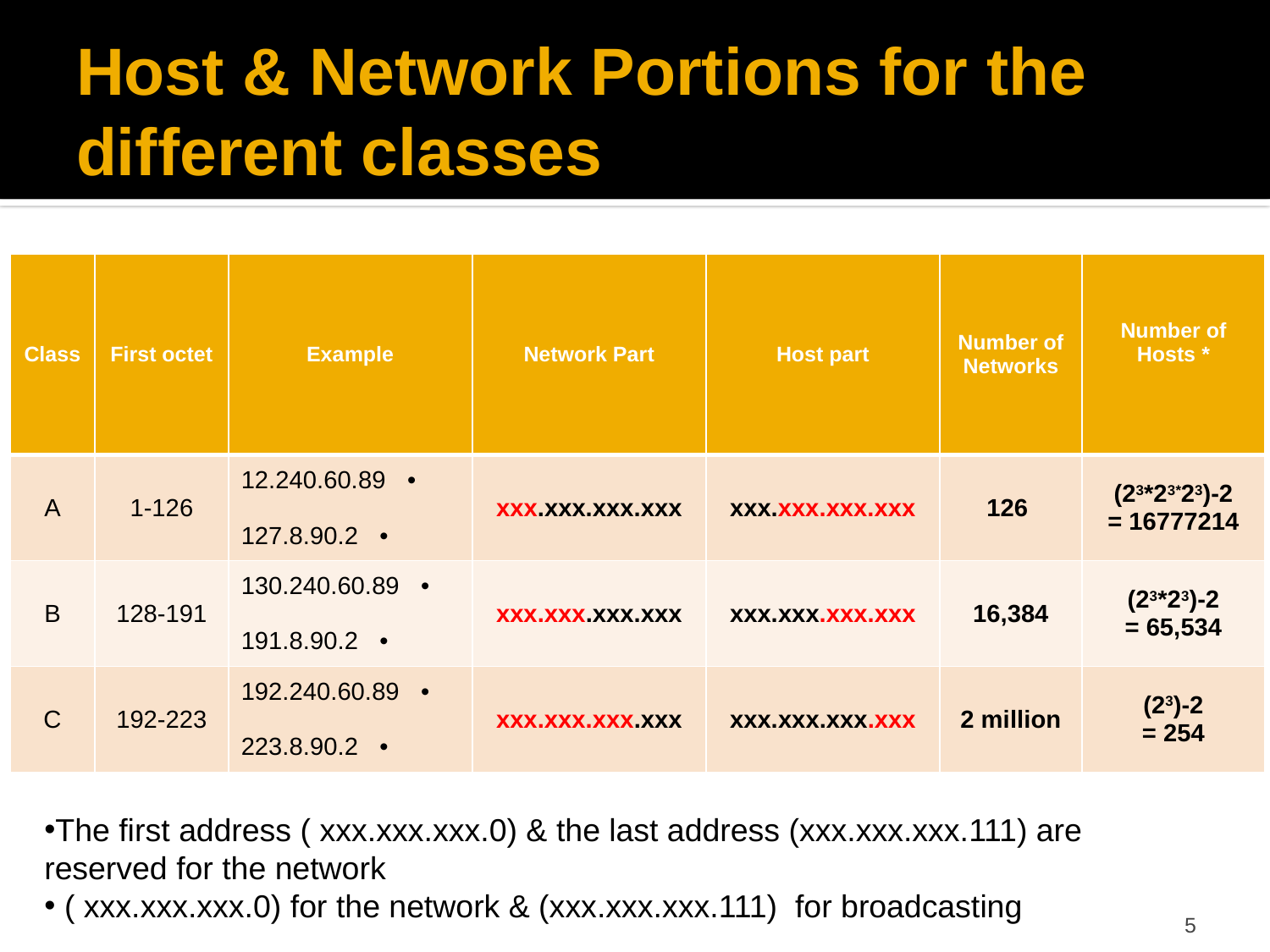

# Host & Network Portions for the different classes
| Class | First octet | Example | Network Part | Host part | Number of Networks | Number of Hosts \* |
| --- | --- | --- | --- | --- | --- | --- |
| A | 1-126 | 12.240.60.89 127.8.90.2 | xxx.xxx.xxx.xxx | xxx.xxx.xxx.xxx | 126 | (23\*23\*23)-2 = 16777214 |
| B | 128-191 | 130.240.60.89 191.8.90.2 | xxx.xxx.xxx.xxx | xxx.xxx.xxx.xxx | 16,384 | (23\*23)-2 = 65,534 |
| C | 192-223 | 192.240.60.89 223.8.90.2 | xxx.xxx.xxx.xxx | xxx.xxx.xxx.xxx | 2 million | (23)-2 = 254 |
The first address ( xxx.xxx.xxx.0) & the last address (xxx.xxx.xxx.111) are reserved for the network
 ( xxx.xxx.xxx.0) for the network & (xxx.xxx.xxx.111)  for broadcasting
5